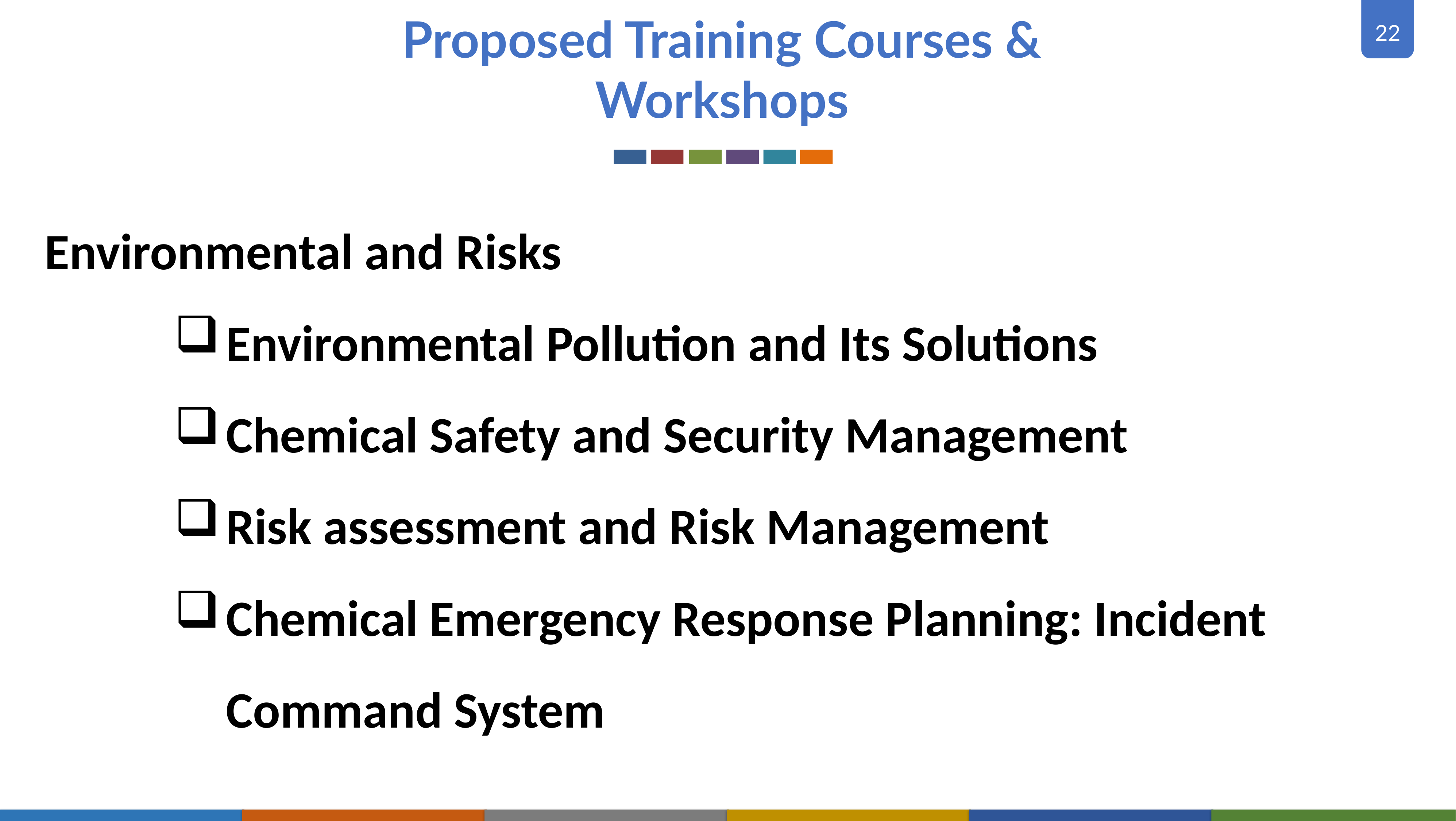

Proposed Training Courses & Workshops

Environmental and Risks
Environmental Pollution and Its Solutions
Chemical Safety and Security Management
Risk assessment and Risk Management
Chemical Emergency Response Planning: Incident Command System